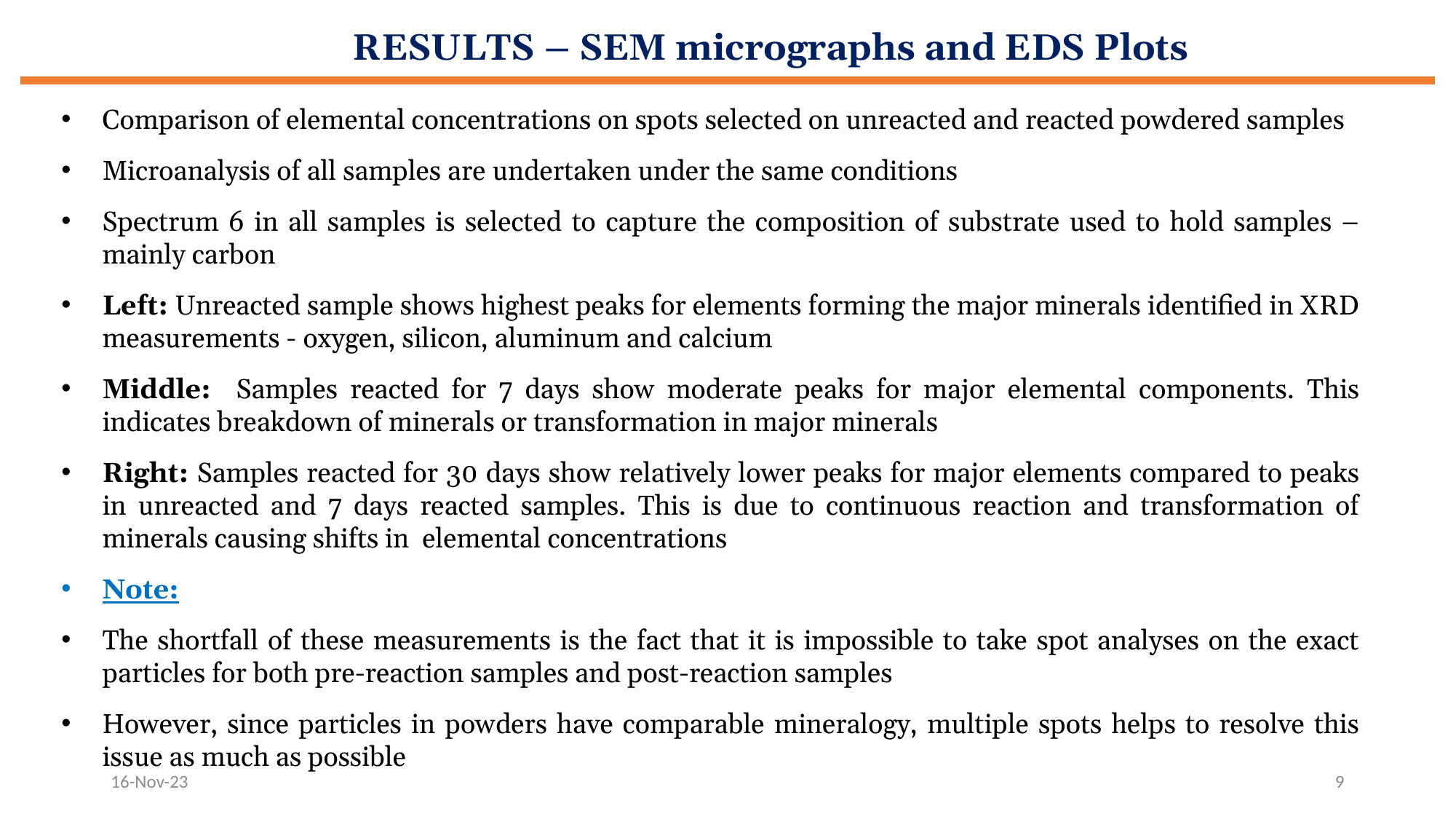

# RESULTS – SEM micrographs and EDS Plots
Comparison of elemental concentrations on spots selected on unreacted and reacted powdered samples
Microanalysis of all samples are undertaken under the same conditions
Spectrum 6 in all samples is selected to capture the composition of substrate used to hold samples – mainly carbon
Left: Unreacted sample shows highest peaks for elements forming the major minerals identified in XRD measurements - oxygen, silicon, aluminum and calcium
Middle:  Samples reacted for 7 days show moderate peaks for major elemental components. This indicates breakdown of minerals or transformation in major minerals
Right: Samples reacted for 30 days show relatively lower peaks for major elements compared to peaks in unreacted and 7 days reacted samples. This is due to continuous reaction and transformation of minerals causing shifts in  elemental concentrations
Note:
The shortfall of these measurements is the fact that it is impossible to take spot analyses on the exact particles for both pre-reaction samples and post-reaction samples
However, since particles in powders have comparable mineralogy, multiple spots helps to resolve this issue as much as possible

16-Nov-23
9